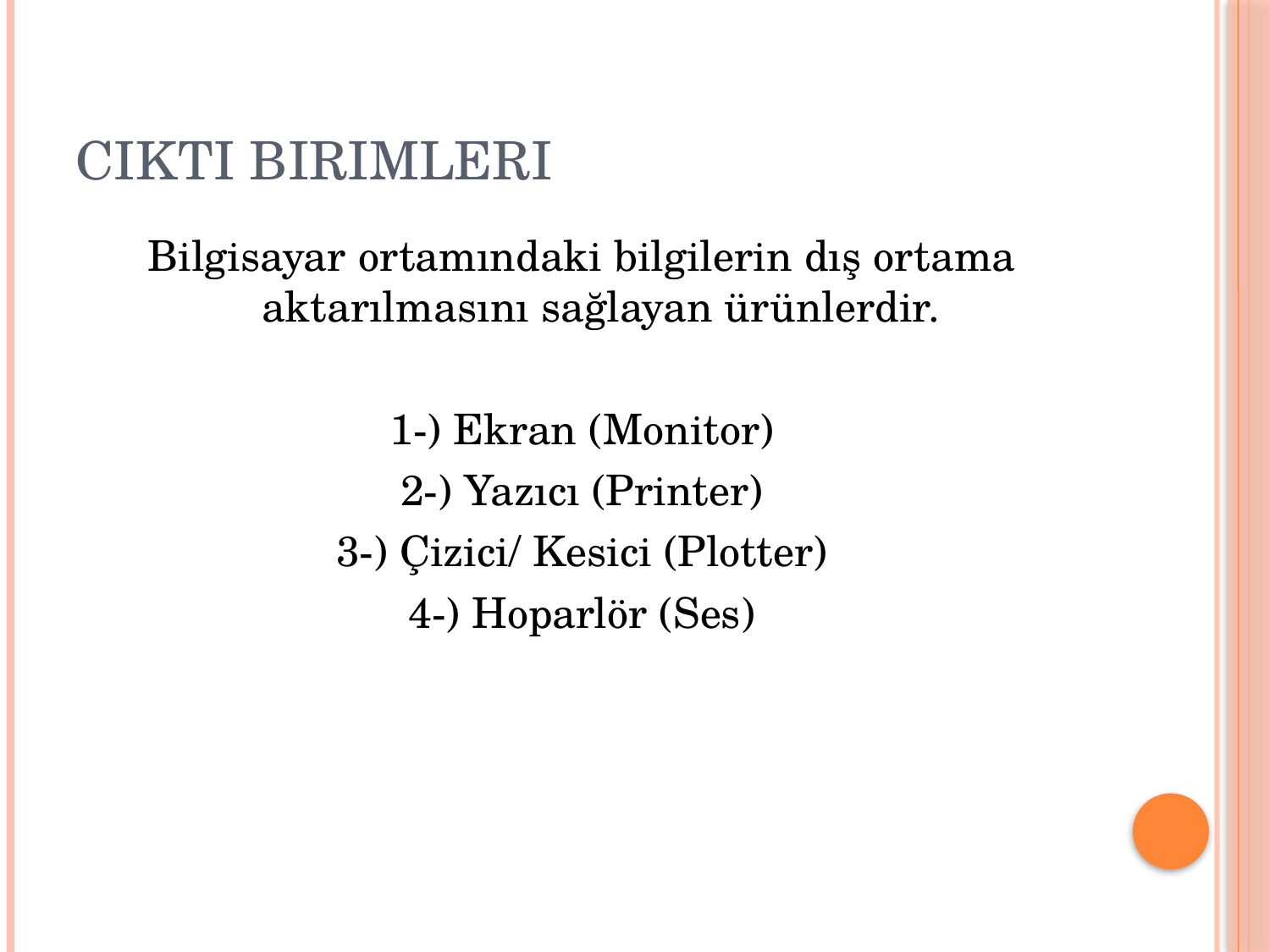

# Cıktı bırımlerı
Bilgisayar ortamındaki bilgilerin dış ortama aktarılmasını sağlayan ürünlerdir.

1-) Ekran (Monitor)
2-) Yazıcı (Printer)
3-) Çizici/ Kesici (Plotter)
4-) Hoparlör (Ses)